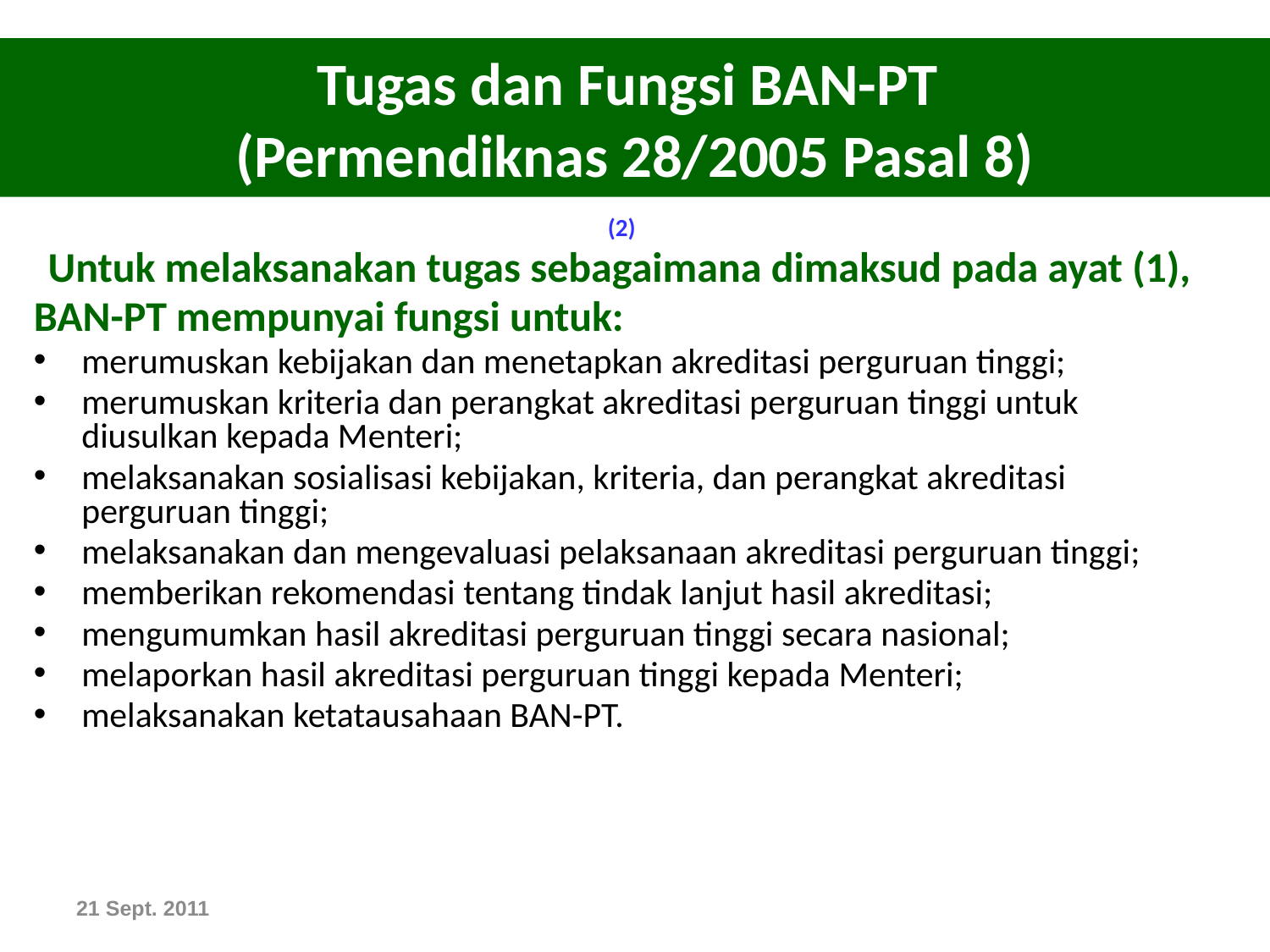

# Tugas dan Fungsi BAN-PT (Permendiknas 28/2005 Pasal 8)
(2)
Untuk melaksanakan tugas sebagaimana dimaksud pada ayat (1),
BAN-PT mempunyai fungsi untuk:
merumuskan kebijakan dan menetapkan akreditasi perguruan tinggi;
merumuskan kriteria dan perangkat akreditasi perguruan tinggi untuk diusulkan kepada Menteri;
melaksanakan sosialisasi kebijakan, kriteria, dan perangkat akreditasi perguruan tinggi;
melaksanakan dan mengevaluasi pelaksanaan akreditasi perguruan tinggi;
memberikan rekomendasi tentang tindak lanjut hasil akreditasi;
mengumumkan hasil akreditasi perguruan tinggi secara nasional;
melaporkan hasil akreditasi perguruan tinggi kepada Menteri;
melaksanakan ketatausahaan BAN-PT.

21 Sept. 2011